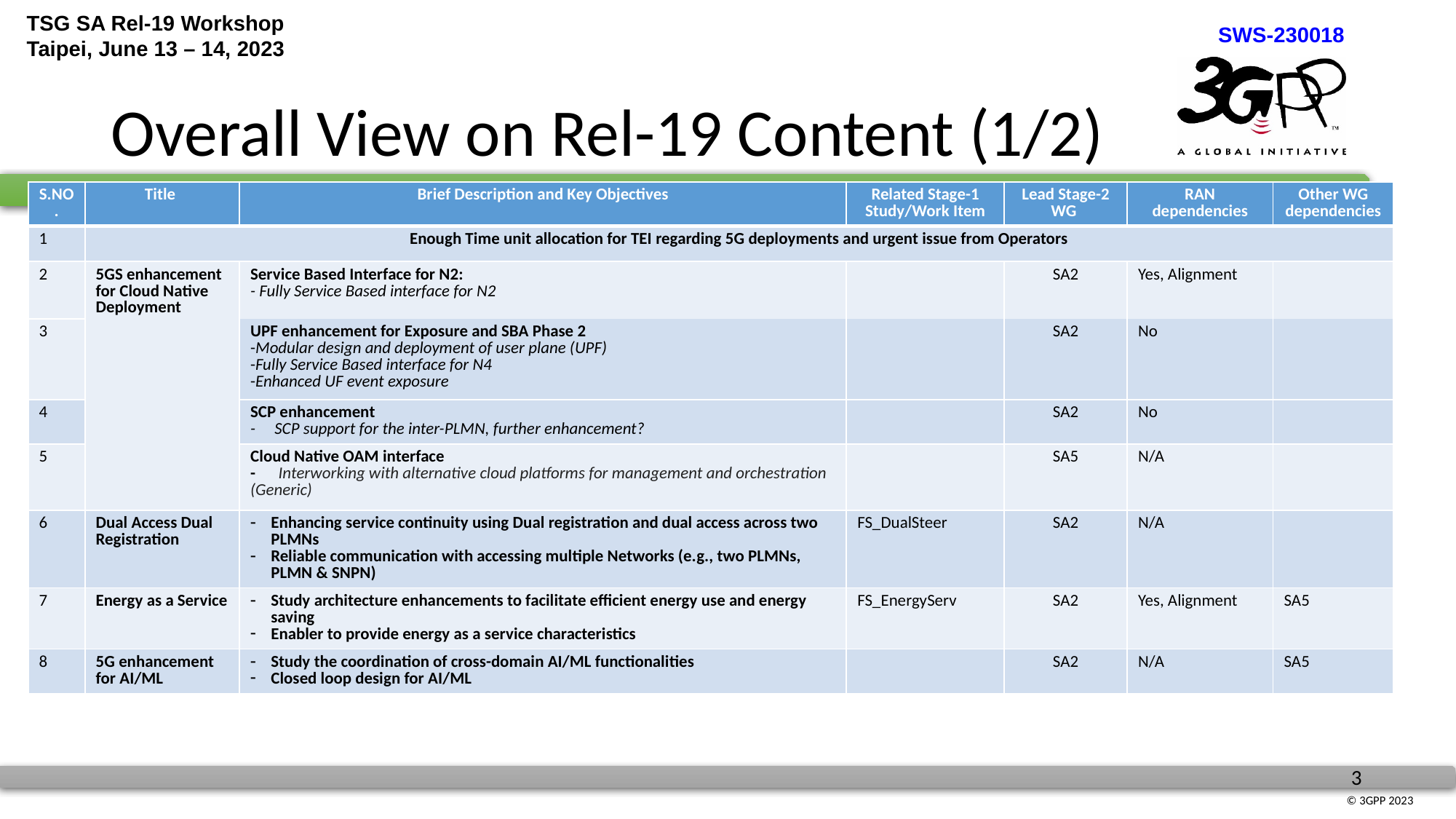

# Overall View on Rel-19 Content (1/2)
| S.NO. | Title | Brief Description and Key Objectives | Related Stage-1 Study/Work Item | Lead Stage-2 WG | RAN dependencies | Other WG dependencies |
| --- | --- | --- | --- | --- | --- | --- |
| 1 | Enough Time unit allocation for TEI regarding 5G deployments and urgent issue from Operators |  |  |  |  |  |
| 2 | 5GS enhancement for Cloud Native Deployment | Service Based Interface for N2: - Fully Service Based interface for N2 |  | SA2 | Yes, Alignment |  |
|  |  | UPF enhancement for Exposure and SBA Phase 2 Modular design and deployment of user plane (UPF) Fully Service Based interface for N4 Enhanced UF event exposure |  | SA2 | No |  |
| 3 |  |  |  |  |  |  |
| 4 |  | SCP enhancement - SCP support for the inter-PLMN, further enhancement? |  | SA2 | No |  |
| 5 |  | Cloud Native OAM interface - Interworking with alternative cloud platforms for management and orchestration (Generic) |  | SA5 | N/A |  |
| 6 | Dual Access Dual Registration | Enhancing service continuity using Dual registration and dual access across two PLMNs Reliable communication with accessing multiple Networks (e.g., two PLMNs, PLMN & SNPN) | FS\_DualSteer | SA2 | N/A |  |
| 7 | Energy as a Service | Study architecture enhancements to facilitate efficient energy use and energy saving Enabler to provide energy as a service characteristics | FS\_EnergyServ | SA2 | Yes, Alignment | SA5 |
| 8 | 5G enhancement for AI/ML | Study the coordination of cross-domain AI/ML functionalities Closed loop design for AI/ML |  | SA2 | N/A | SA5 |